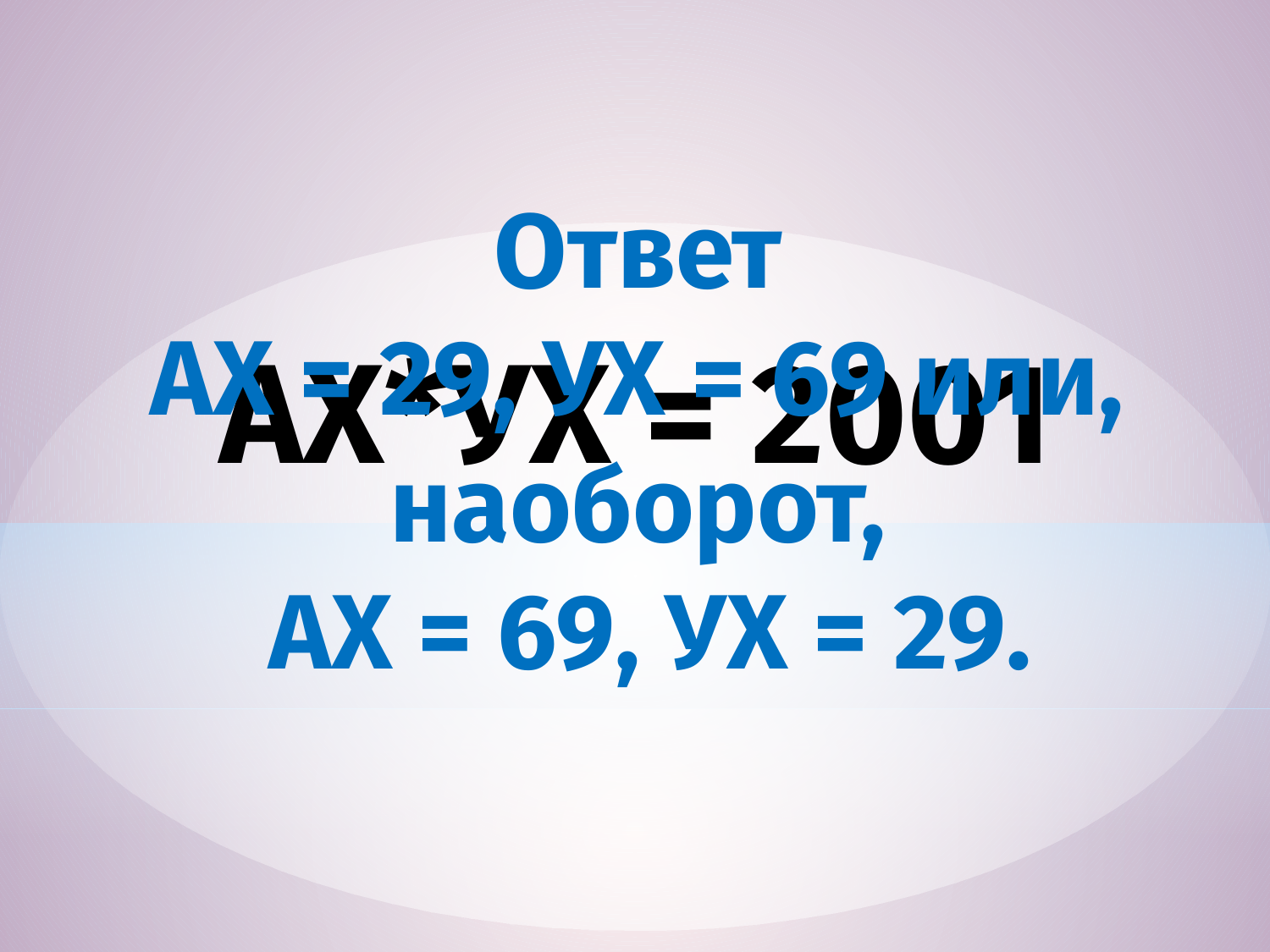

Ответ
АХ = 29, УХ = 69 или, наоборот,
 АХ = 69, УХ = 29.
 АХ*УХ = 2001